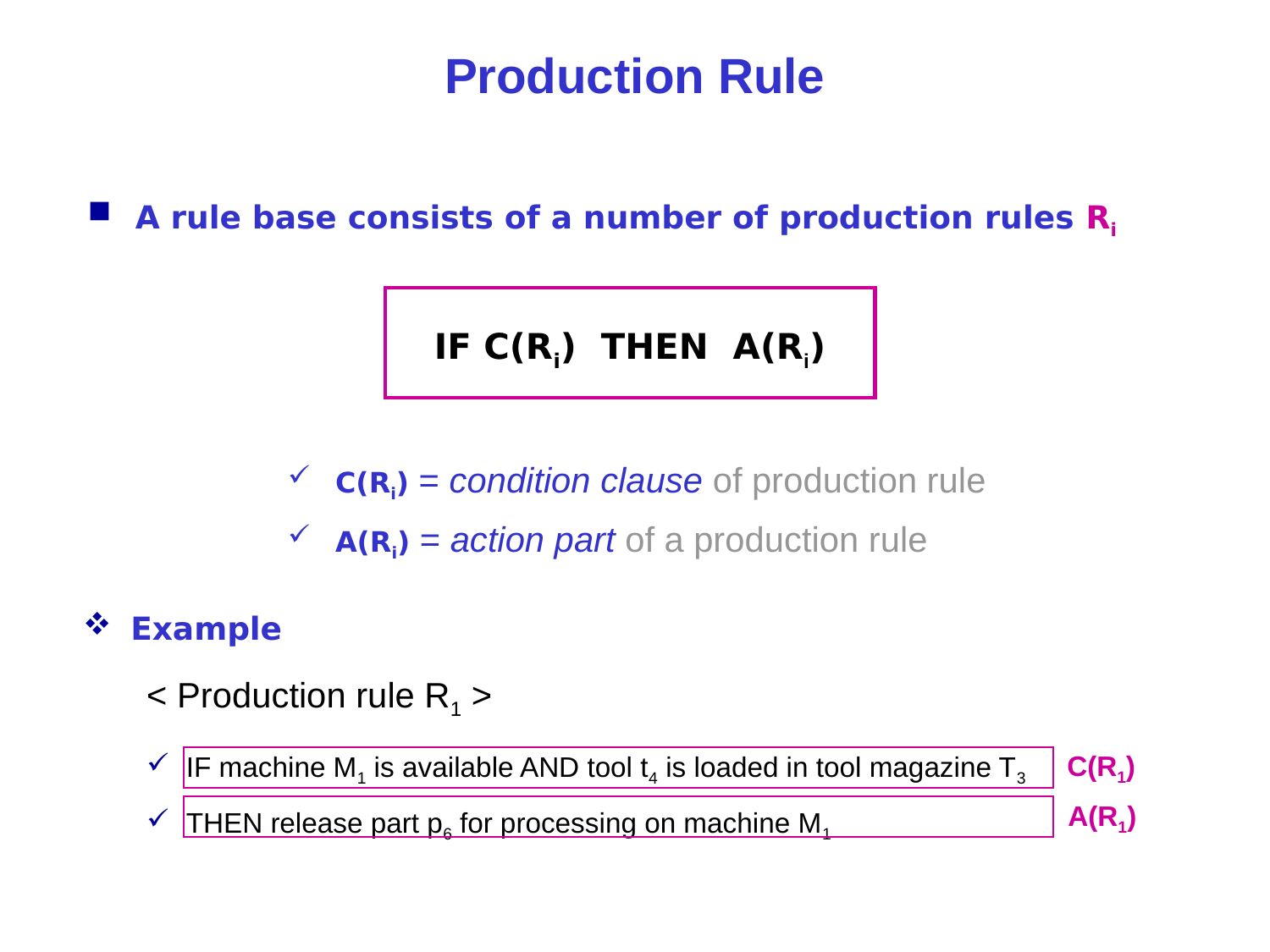

# Production Rule
A rule base consists of a number of production rules Ri

IF C(Ri)  THEN  A(Ri)
C(Ri) = condition clause of production rule
A(Ri) = action part of a production rule
Example

< Production rule R1 >

IF machine M1 is available AND tool t4 is loaded in tool magazine T3
THEN release part p6 for processing on machine M1
C(R1)

A(R1)